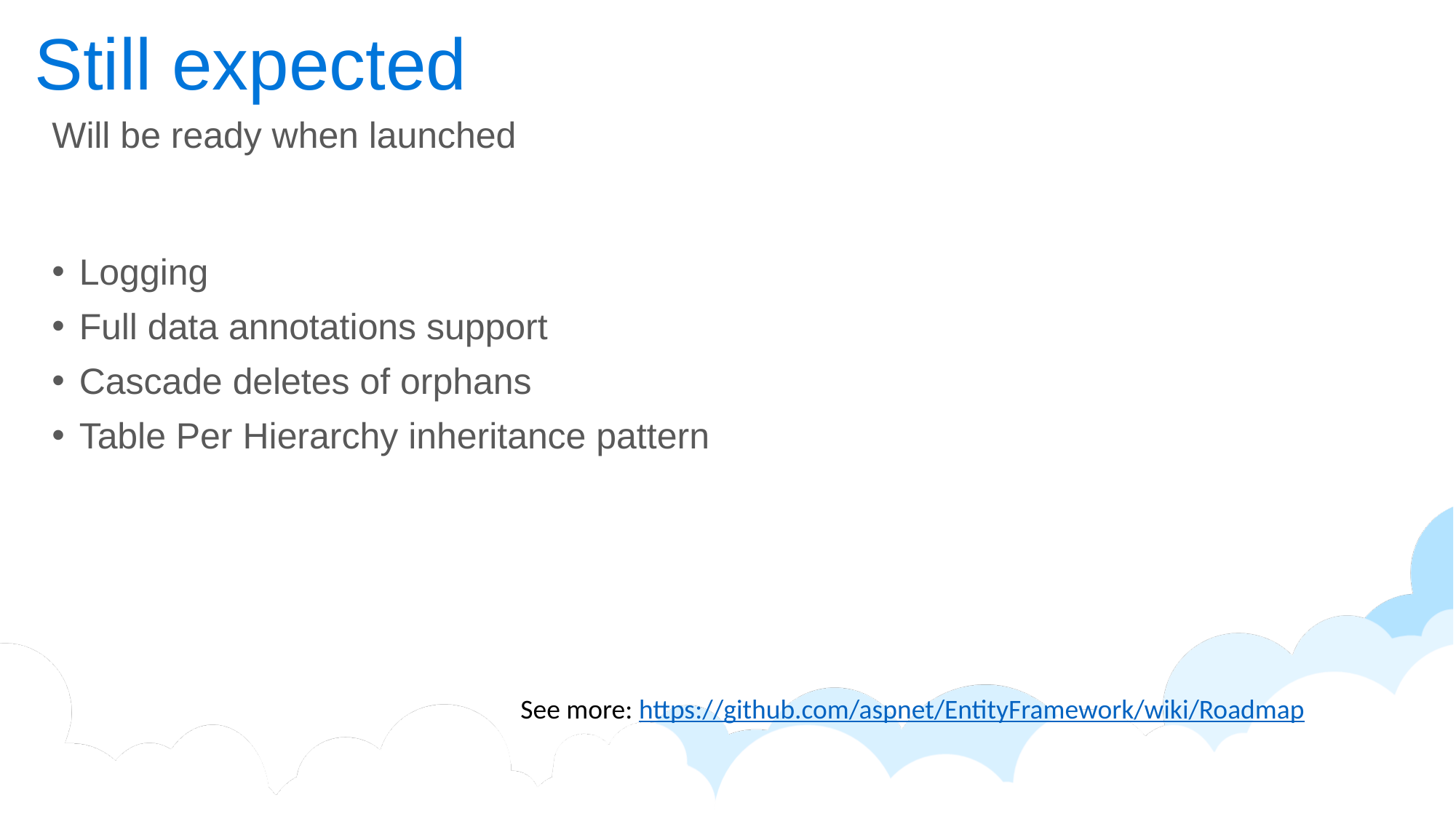

# Still expected
Will be ready when launched
Logging
Full data annotations support
Cascade deletes of orphans
Table Per Hierarchy inheritance pattern

See more: https://github.com/aspnet/EntityFramework/wiki/Roadmap